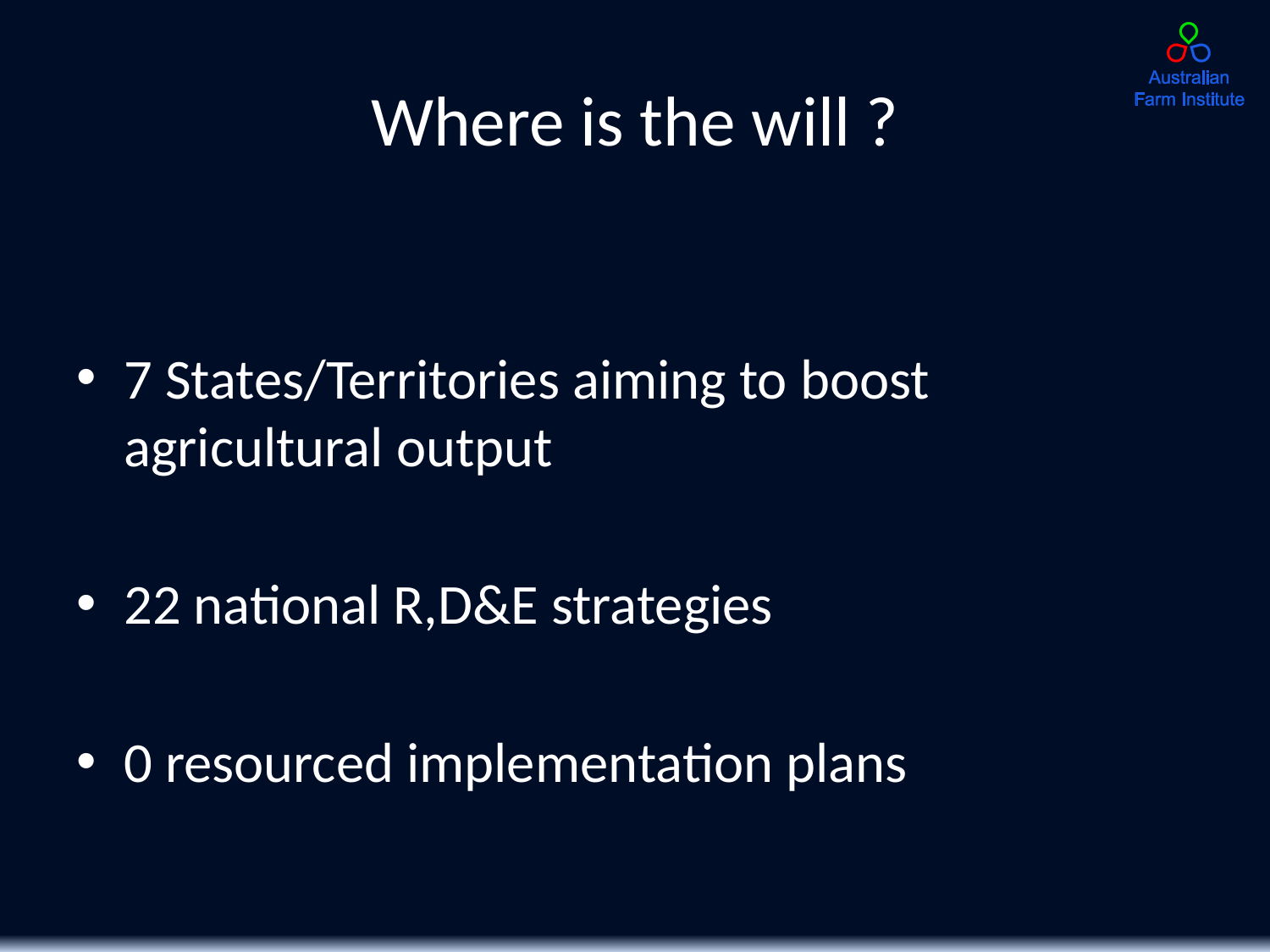

# Where is the will ?
7 States/Territories aiming to boost agricultural output

22 national R,D&E strategies

0 resourced implementation plans